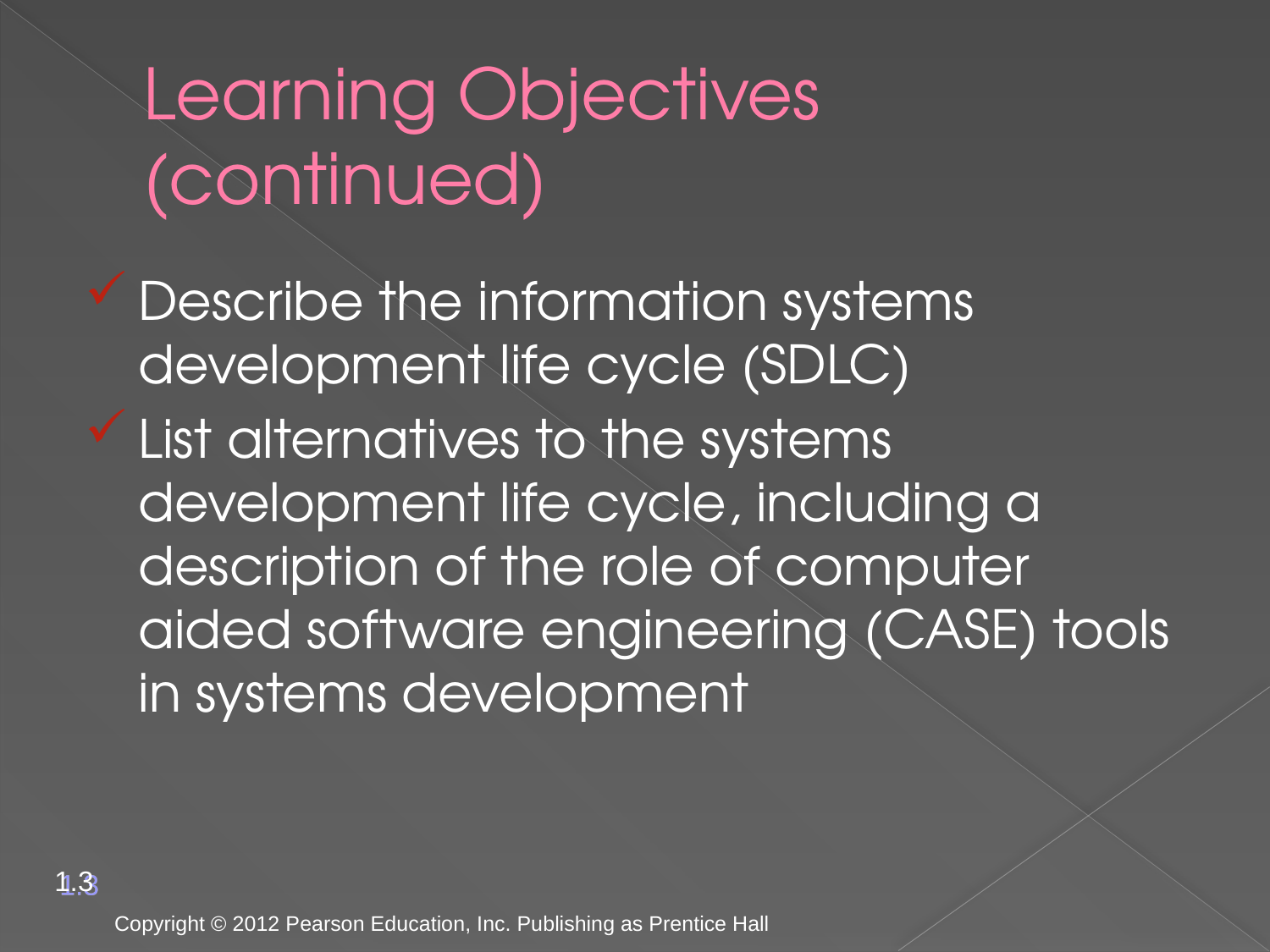

# Learning Objectives (continued)
Describe the information systems development life cycle (SDLC)
List alternatives to the systems development life cycle, including a description of the role of computer aided software engineering (CASE) tools in systems development

1.3
Copyright © 2012 Pearson Education, Inc. Publishing as Prentice Hall